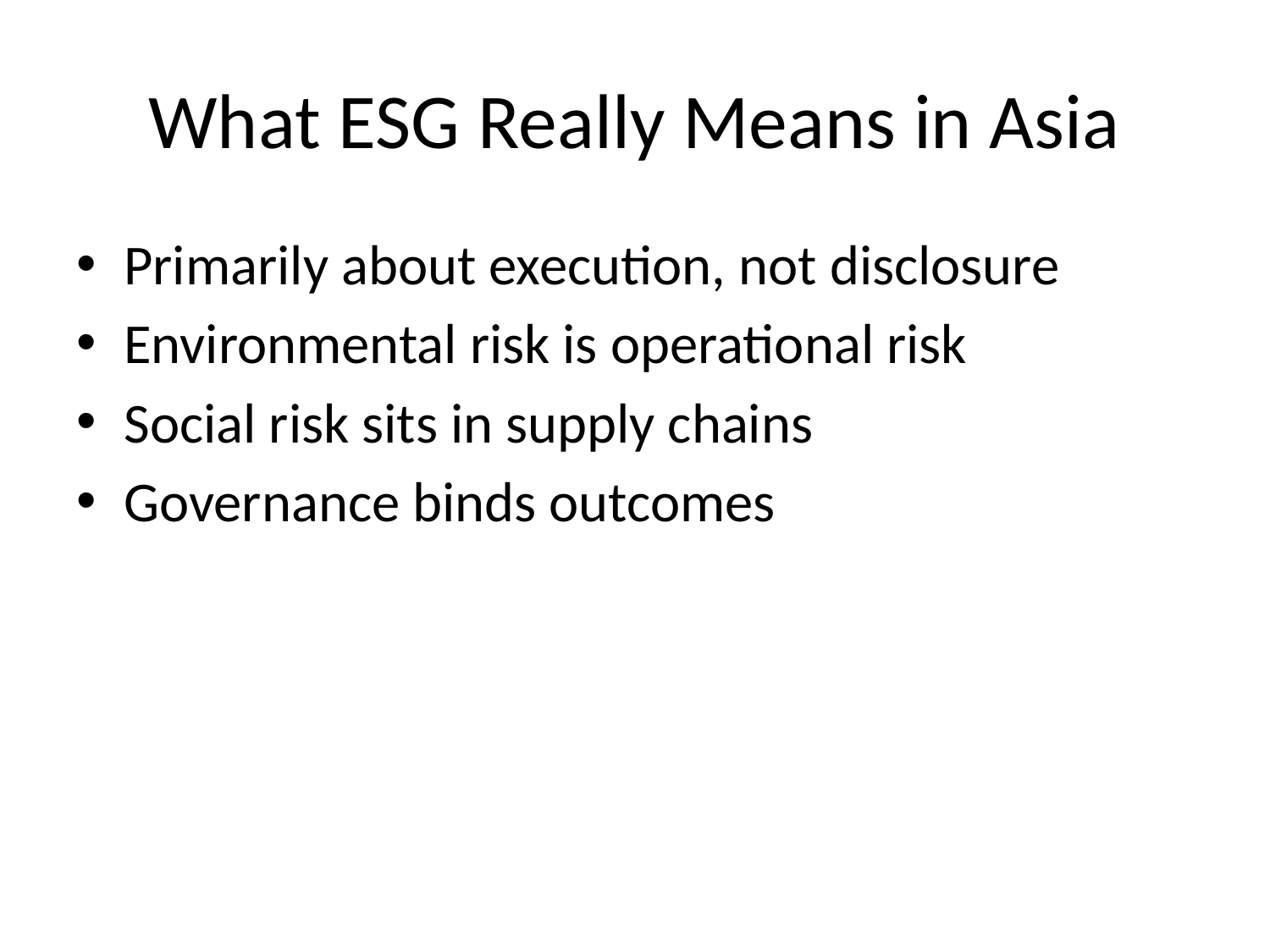

# What ESG Really Means in Asia
Primarily about execution, not disclosure
Environmental risk is operational risk
Social risk sits in supply chains
Governance binds outcomes